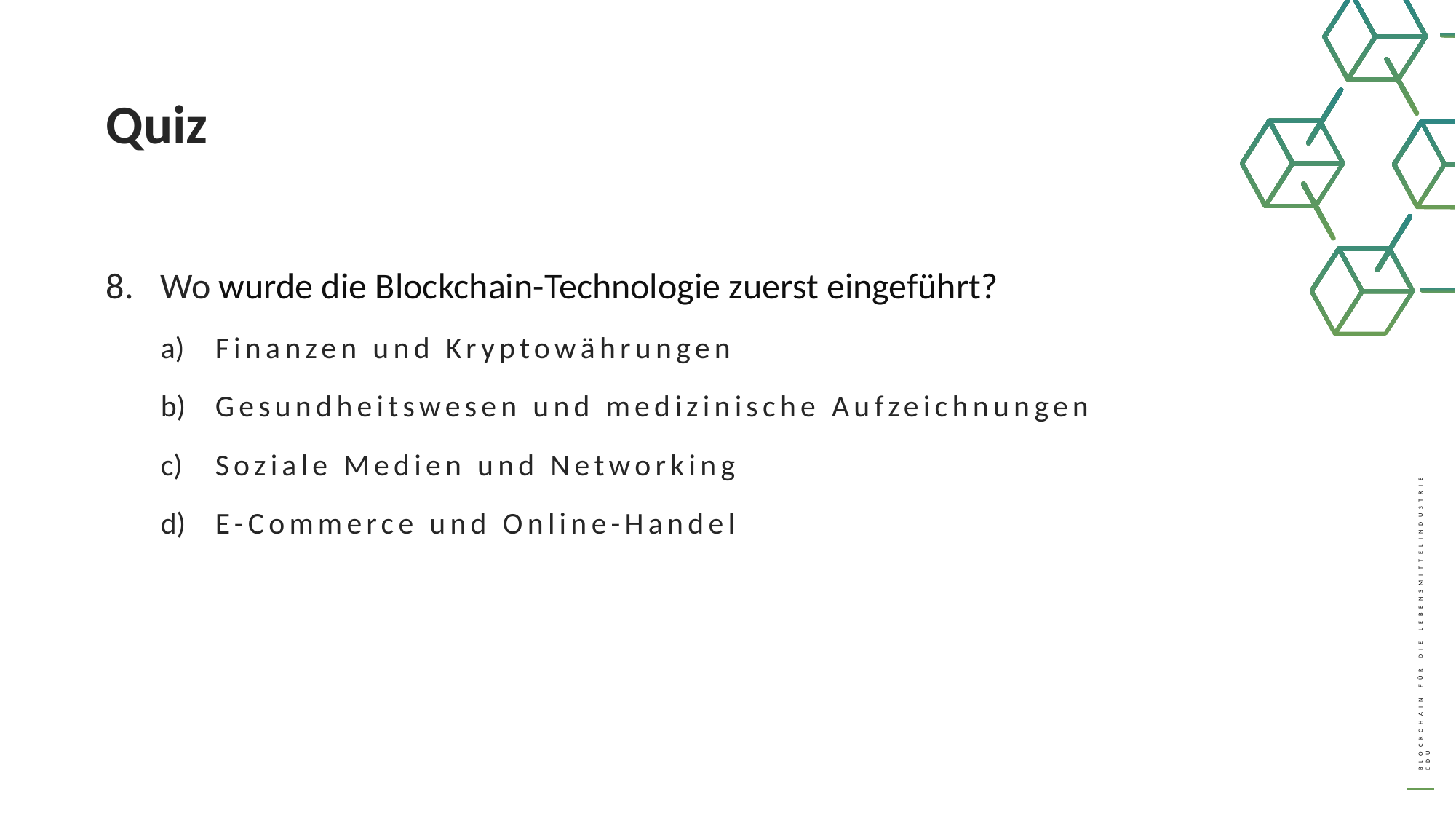

Quiz
Wo wurde die Blockchain-Technologie zuerst eingeführt?
Finanzen und Kryptowährungen
Gesundheitswesen und medizinische Aufzeichnungen
Soziale Medien und Networking
E-Commerce und Online-Handel